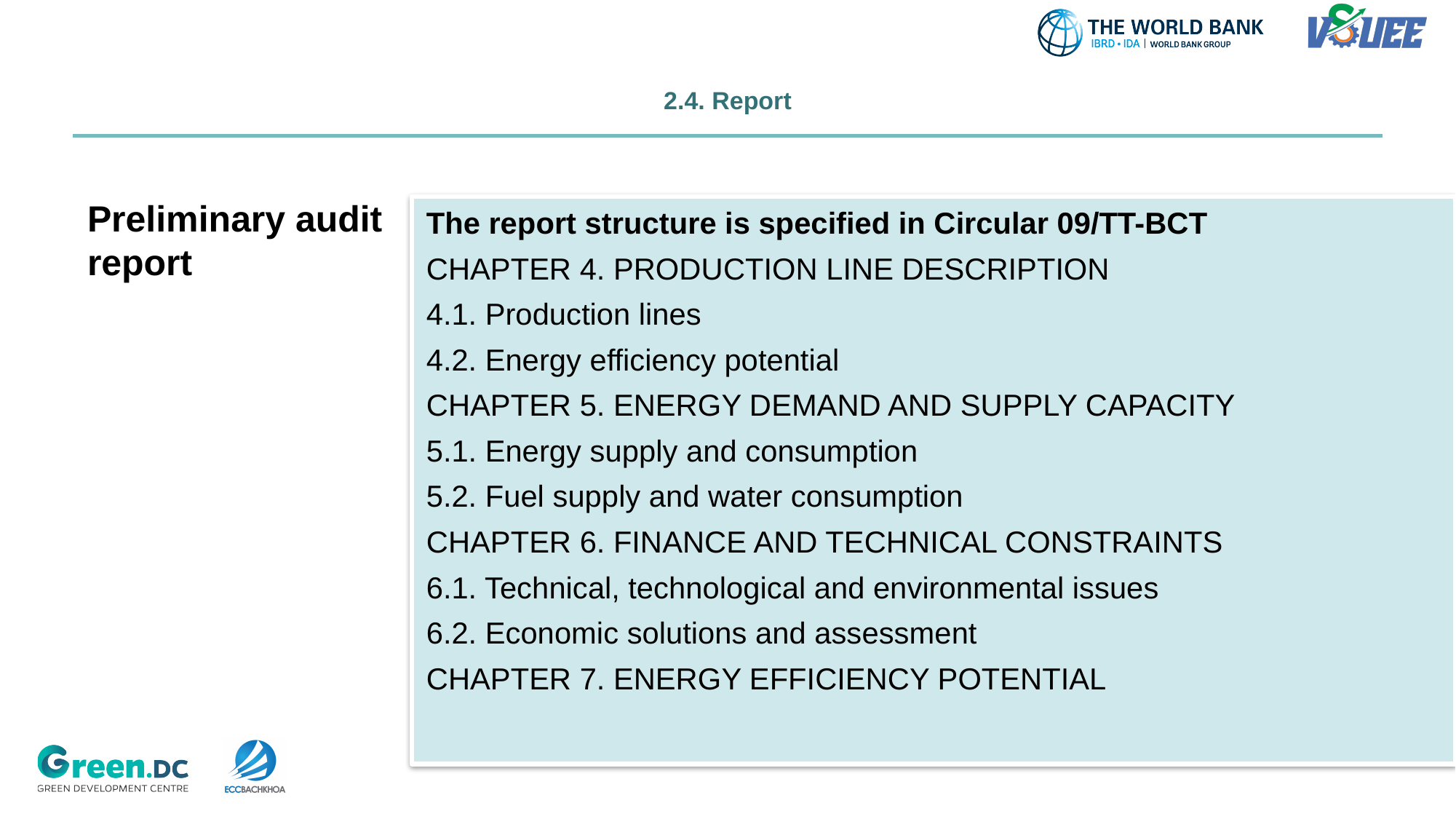

# 2.4. Report
Preliminary audit report
The report structure is specified in Circular 09/TT-BCT
CHAPTER 4. PRODUCTION LINE DESCRIPTION
4.1. Production lines
4.2. Energy efficiency potential
CHAPTER 5. ENERGY DEMAND AND SUPPLY CAPACITY
5.1. Energy supply and consumption
5.2. Fuel supply and water consumption
CHAPTER 6. FINANCE AND TECHNICAL CONSTRAINTS
6.1. Technical, technological and environmental issues
6.2. Economic solutions and assessment
CHAPTER 7. ENERGY EFFICIENCY POTENTIAL